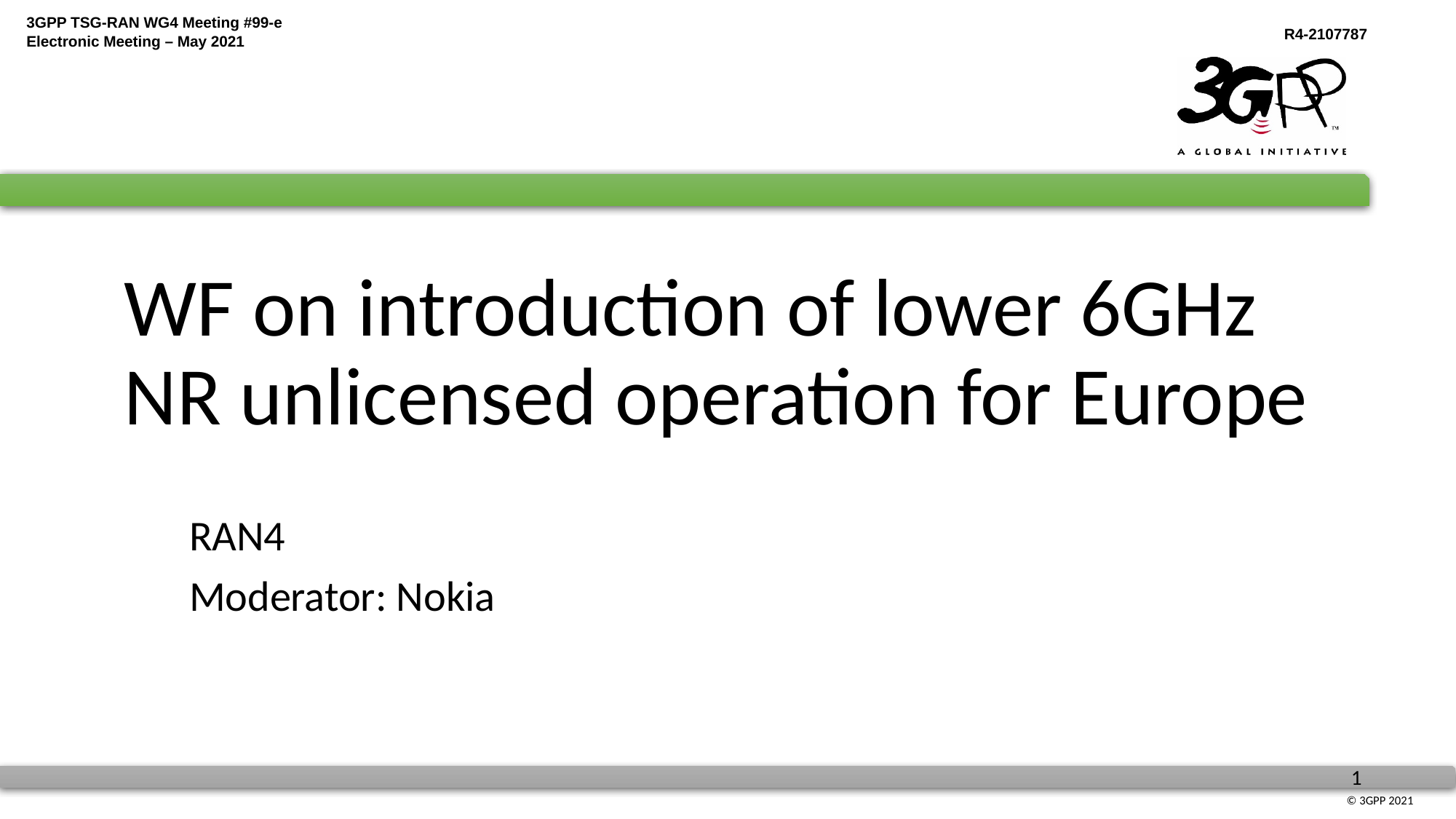

# WF on introduction of lower 6GHz NR unlicensed operation for Europe
RAN4
Moderator: Nokia